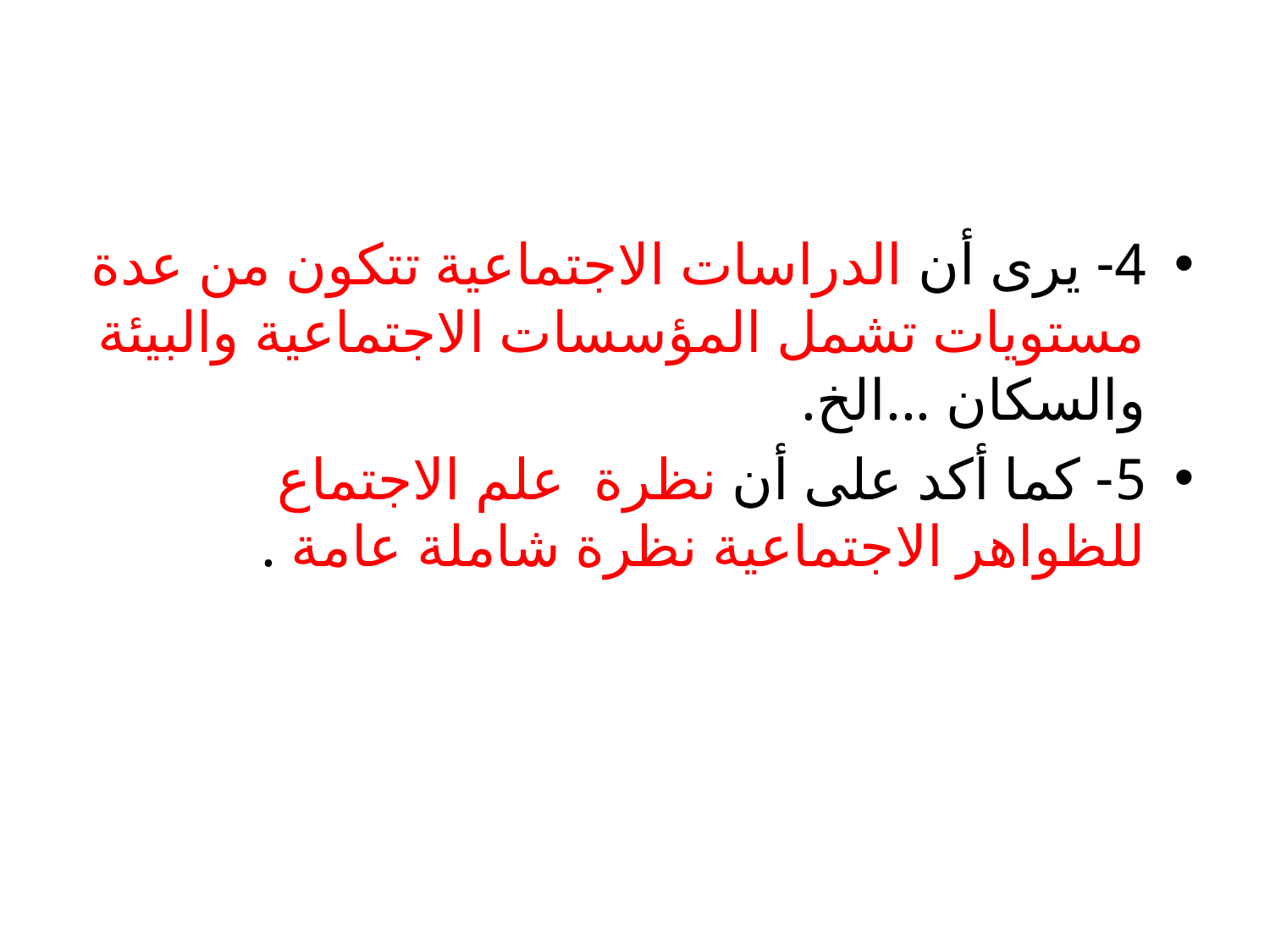

#
4- يرى أن الدراسات الاجتماعية تتكون من عدة مستويات تشمل المؤسسات الاجتماعية والبيئة والسكان ...الخ.
5- كما أكد على أن نظرة  علم الاجتماع للظواهر الاجتماعية نظرة شاملة عامة .